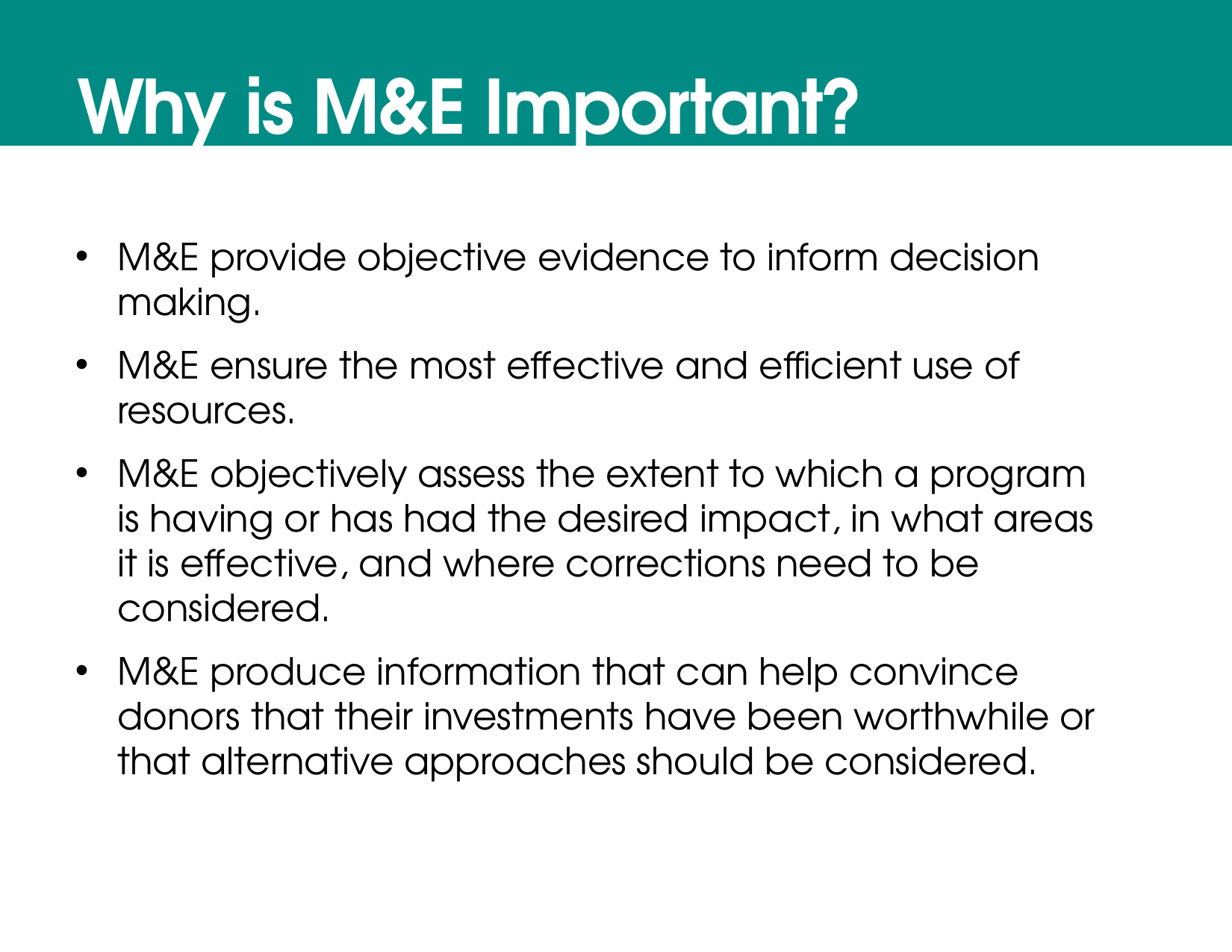

Why is M&E Important?
M&E provide objective evidence to inform decision making.
M&E ensure the most effective and efficient use of resources.
M&E objectively assess the extent to which a program is having or has had the desired impact, in what areas it is effective, and where corrections need to be considered.
M&E produce information that can help convince donors that their investments have been worthwhile or that alternative approaches should be considered.